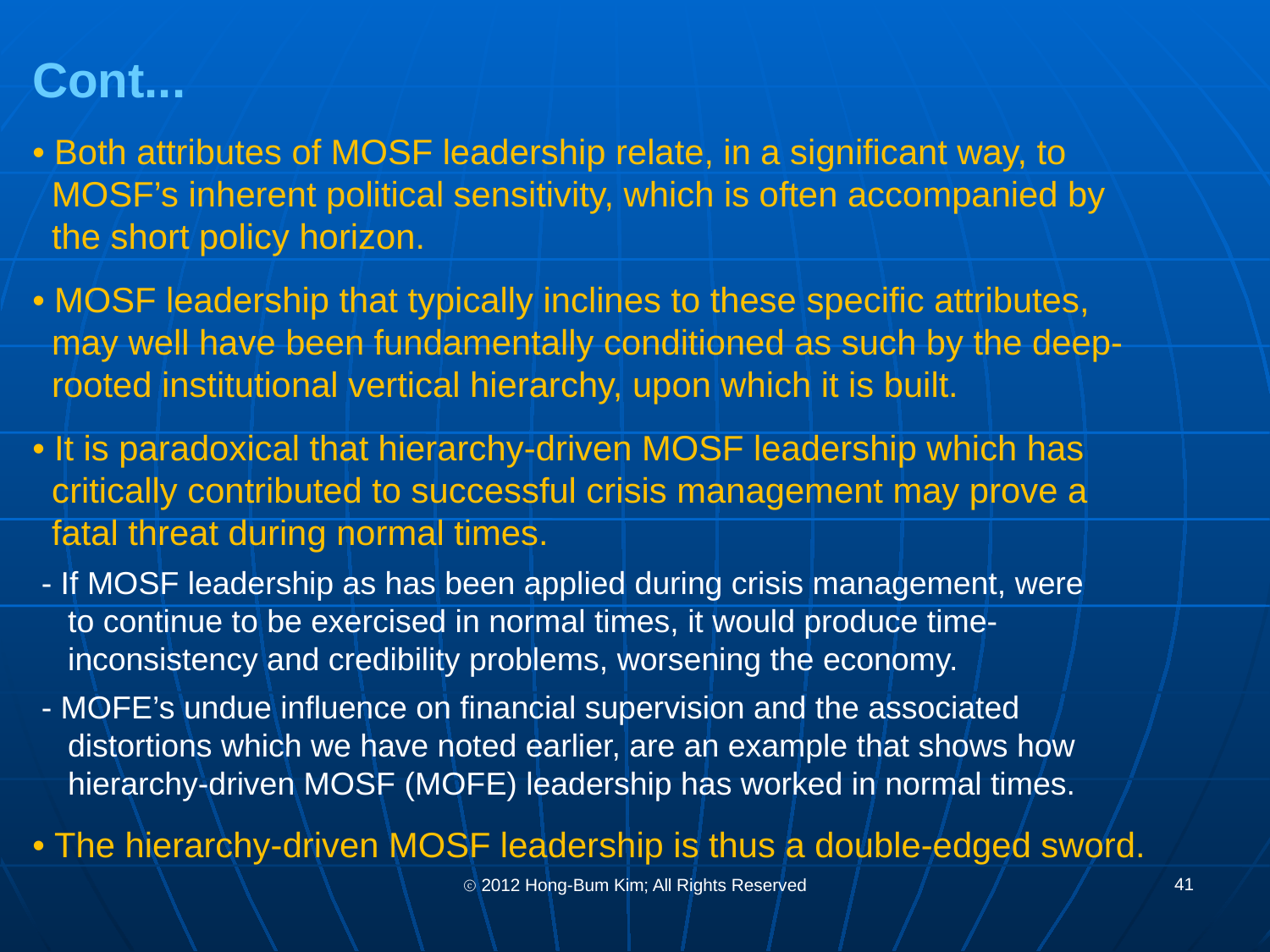

Cont...

• Both attributes of MOSF leadership relate, in a significant way, to
  MOSF’s inherent political sensitivity, which is often accompanied by
  the short policy horizon.

• MOSF leadership that typically inclines to these specific attributes,
  may well have been fundamentally conditioned as such by the deep-
  rooted institutional vertical hierarchy, upon which it is built.

• It is paradoxical that hierarchy-driven MOSF leadership which has
  critically contributed to successful crisis management may prove a
  fatal threat during normal times.

 - If MOSF leadership as has been applied during crisis management, were
    to continue to be exercised in normal times, it would produce time-
    inconsistency and credibility problems, worsening the economy.

 - MOFE’s undue influence on financial supervision and the associated
    distortions which we have noted earlier, are an example that shows how
    hierarchy-driven MOSF (MOFE) leadership has worked in normal times.

• The hierarchy-driven MOSF leadership is thus a double-edged sword.
41
ⓒ 2012 Hong-Bum Kim; All Rights Reserved